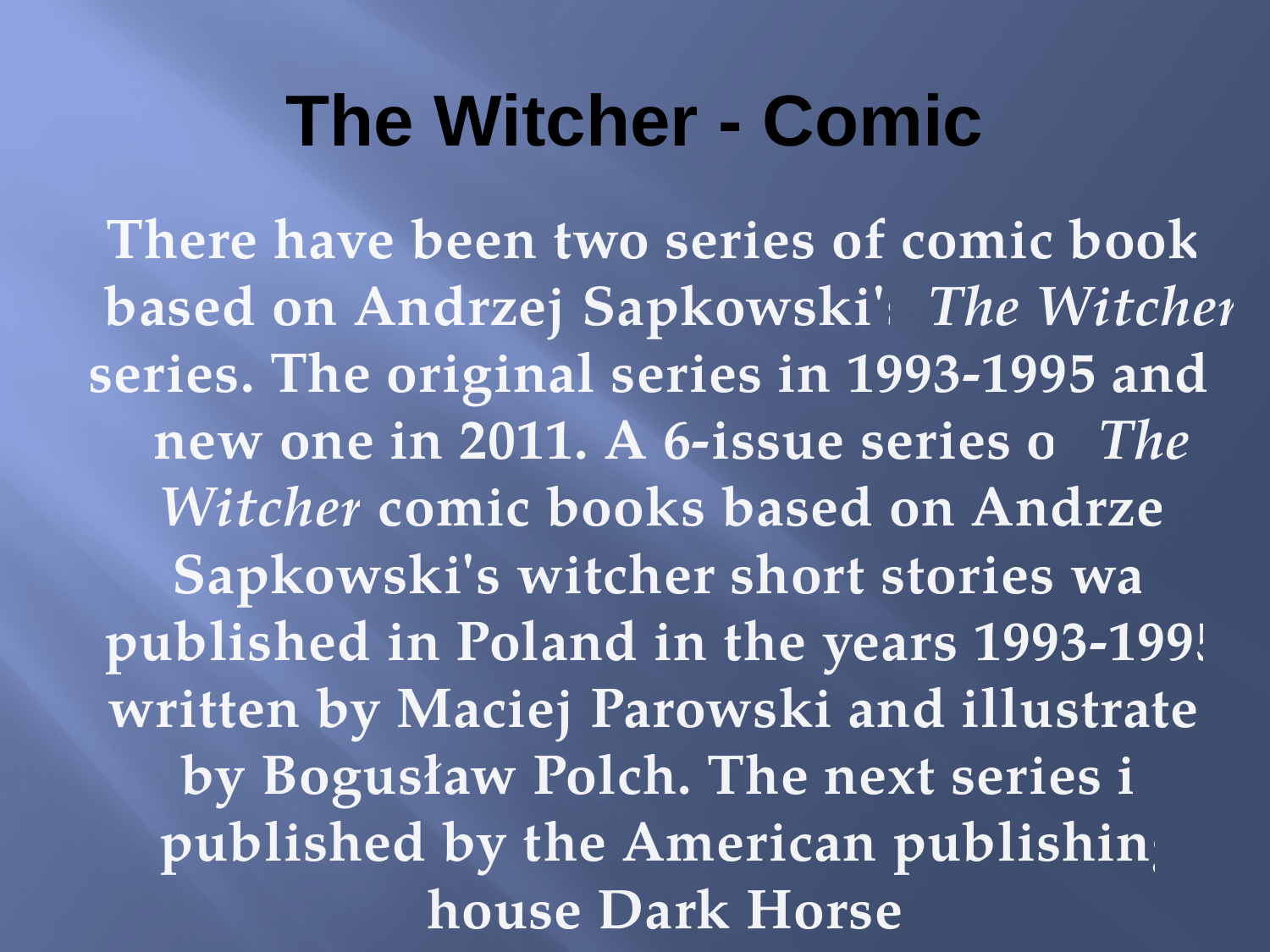

# The Witcher - Comic
    There have been two series of comic books based on Andrzej Sapkowski's The Witcher series. The original series in 1993-1995 and a new one in 2011. A 6-issue series of The Witcher comic books based on Andrzej Sapkowski's witcher short stories was published in Poland in the years 1993-1995, written by Maciej Parowski and illustrated by Bogusław Polch. The next series is published by the American publishing house Dark Horse.